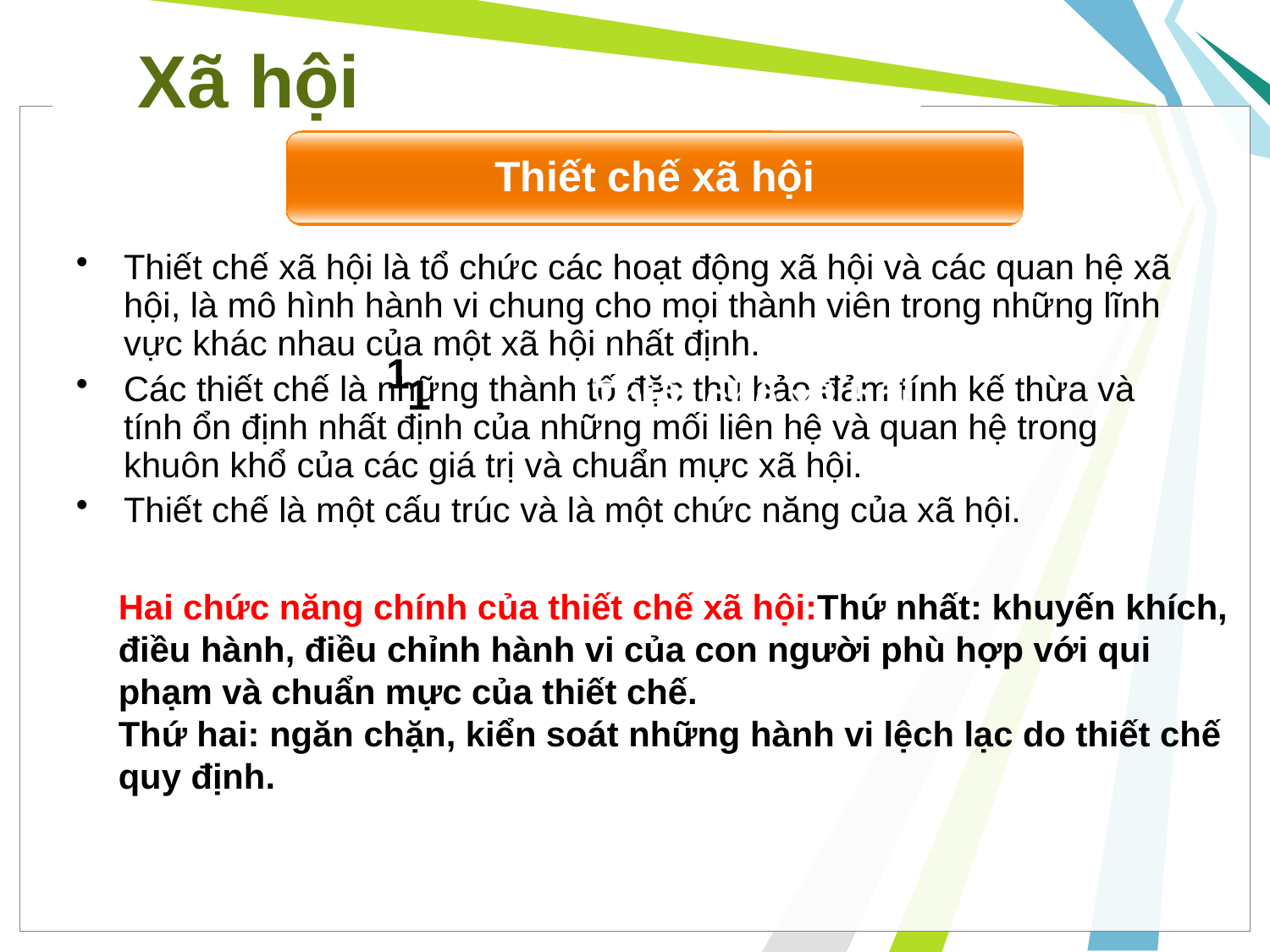

Xã hội

Thiết chế xã hội
Thiết chế xã hội là tổ chức các hoạt động xã hội và các quan hệ xã hội, là mô hình hành vi chung cho mọi thành viên trong những lĩnh vực khác nhau của một xã hội nhất định.
Các thiết chế là những thành tố đặc thù bảo đảm tính kế thừa và tính ổn định nhất định của những mối liên hệ và quan hệ trong khuôn khổ của các giá trị và chuẩn mực xã hội.
Thiết chế là một cấu trúc và là một chức năng của xã hội.

1
1
Thiết chế xã hội

Hai chức năng chính của thiết chế xã hội:Thứ nhất: khuyến khích, điều hành, điều chỉnh hành vi của con người phù hợp với qui phạm và chuẩn mực của thiết chế.
Thứ hai: ngăn chặn, kiển soát những hành vi lệch lạc do thiết chế quy định.